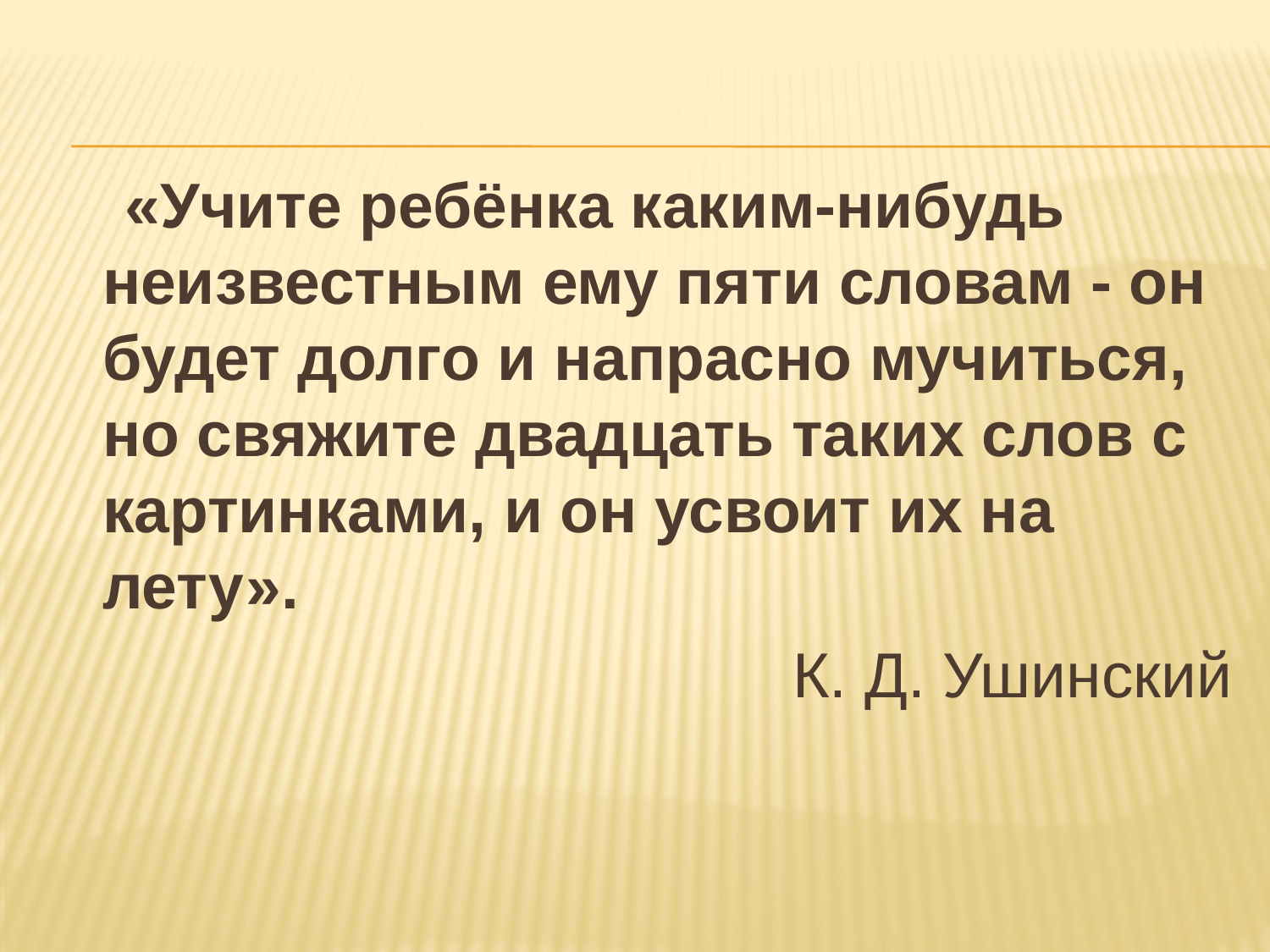

«Учите ребёнка каким-нибудь неизвестным ему пяти словам - он будет долго и напрасно мучиться, но свяжите двадцать таких слов с картинками, и он усвоит их на лету».
                                          К. Д. Ушинский